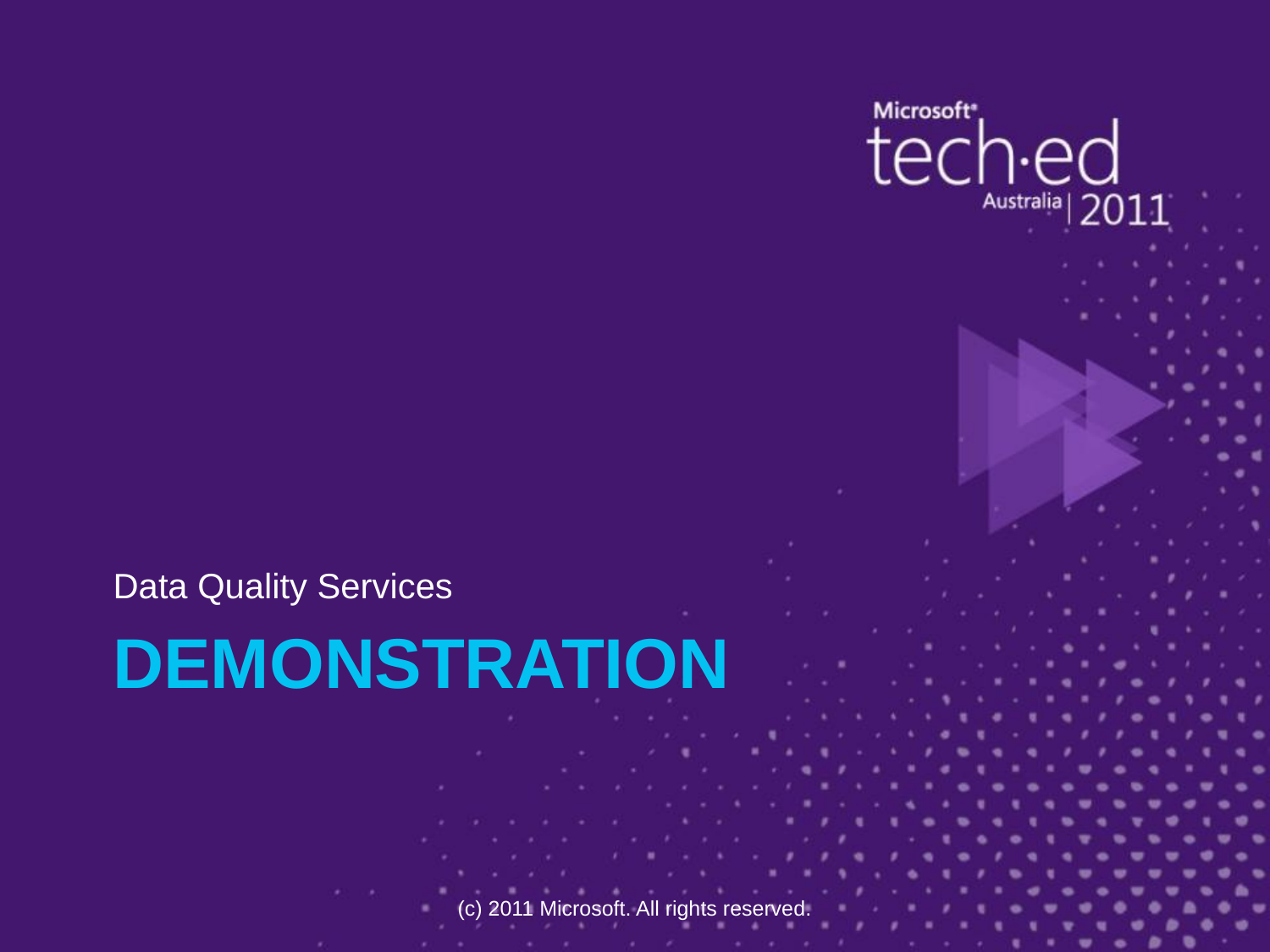

Data Quality Services
# Demonstration
(c) 2011 Microsoft. All rights reserved.